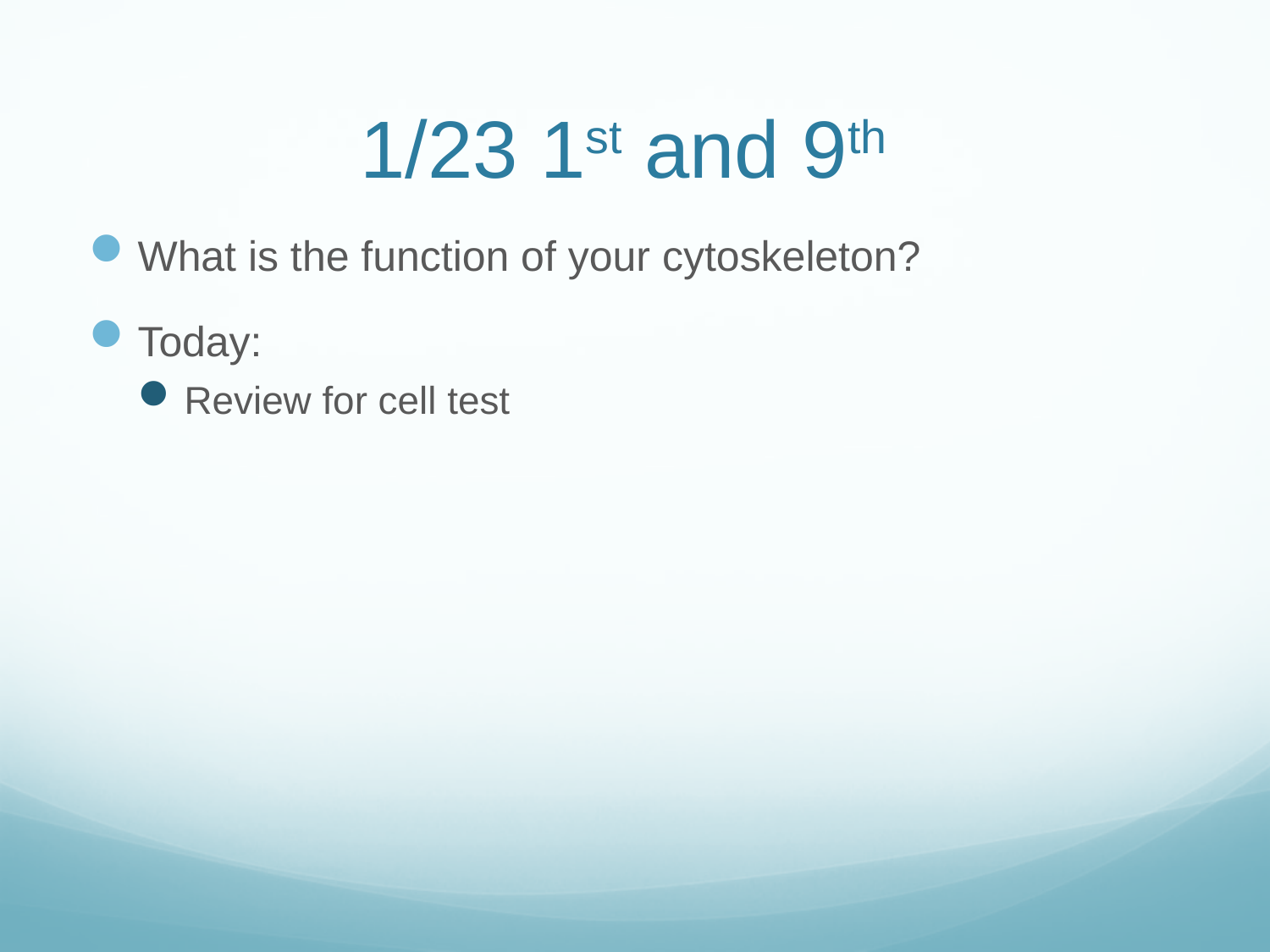

# 1/23 1st and 9th
What is the function of your cytoskeleton?
Today:
Review for cell test